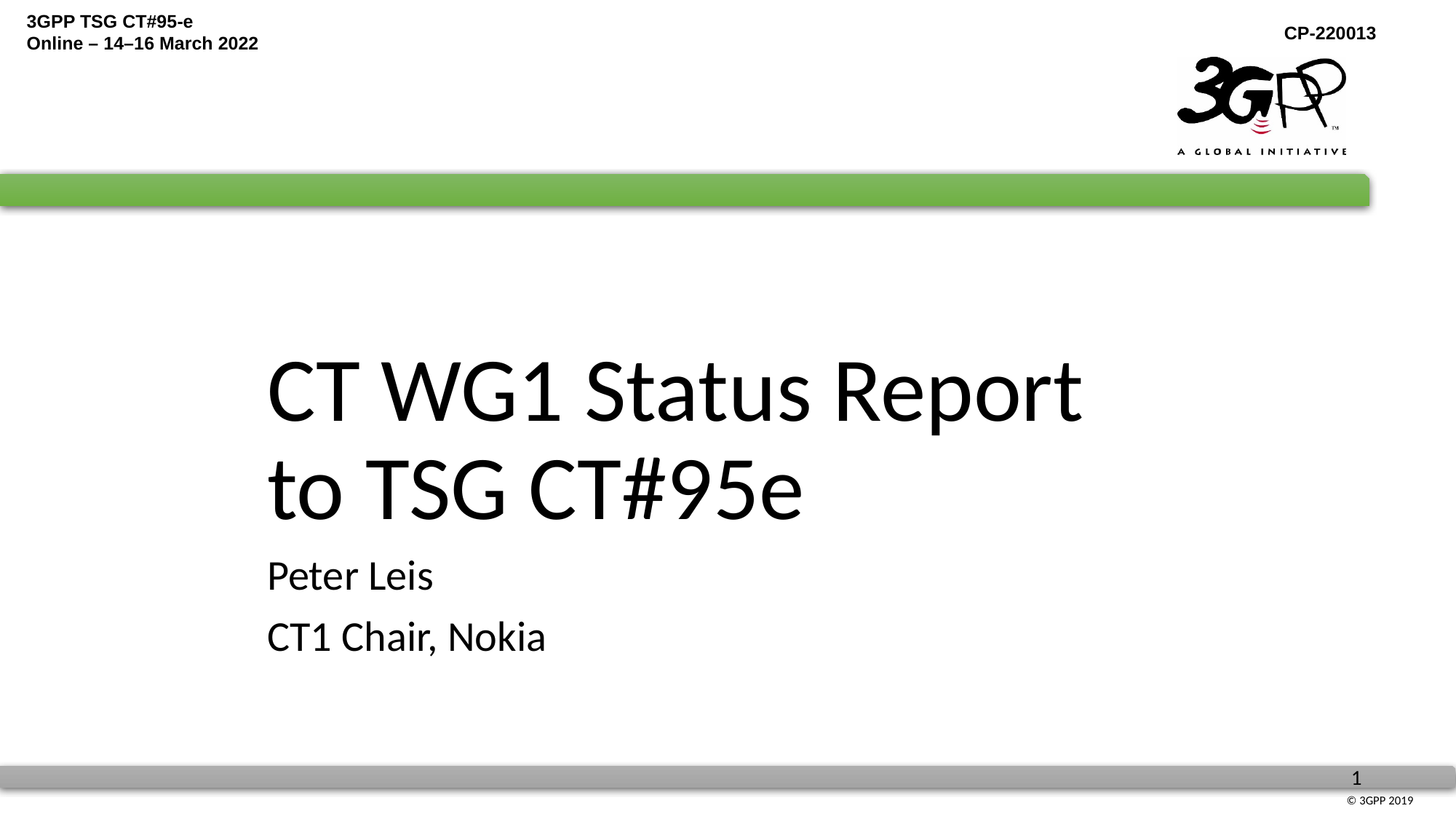

# CT WG1 Status Report to TSG CT#95e
Peter Leis
CT1 Chair, Nokia